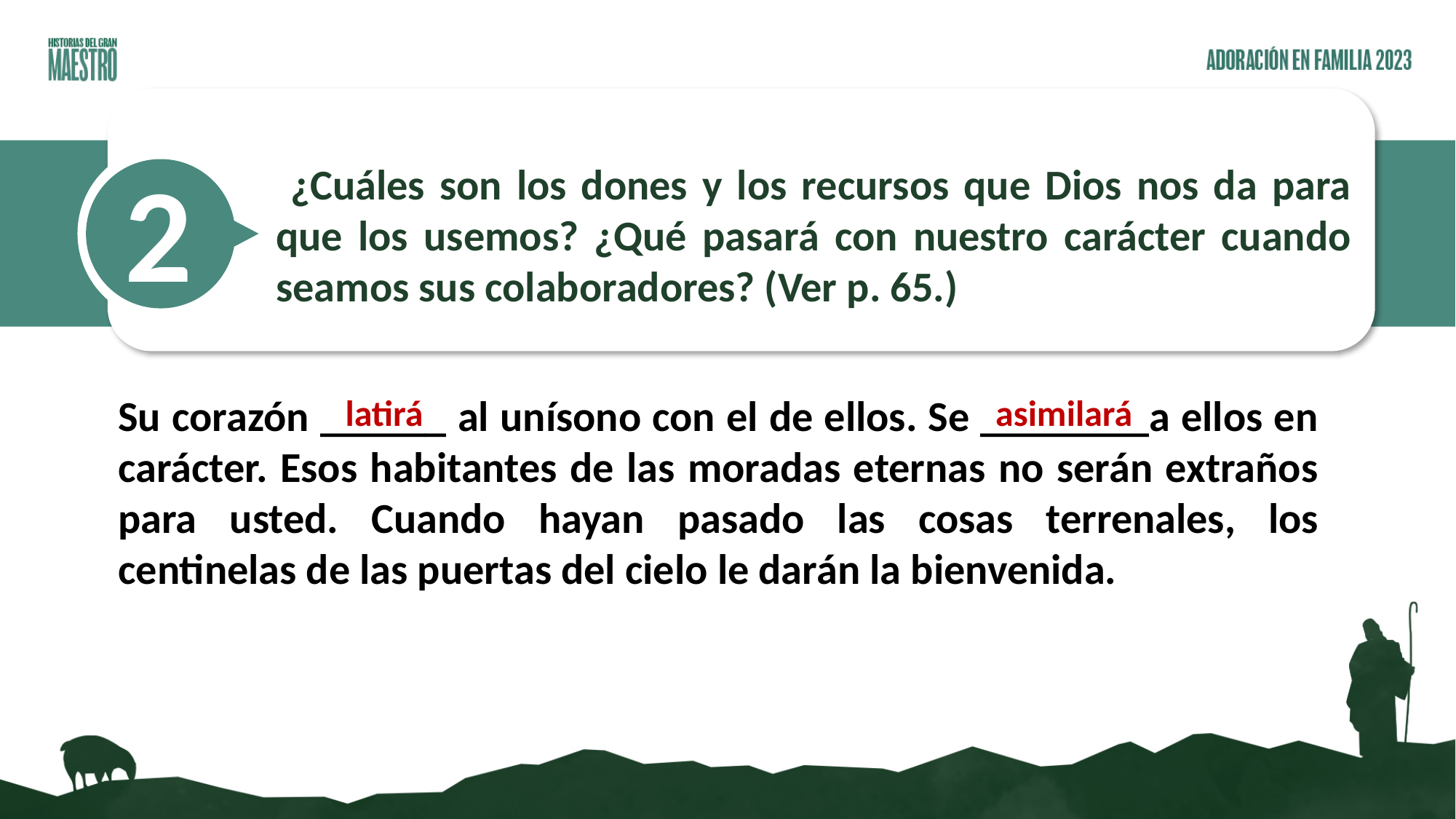

2

 ¿Cuáles son los dones y los recursos que Dios nos da para que los usemos? ¿Qué pasará con nuestro carácter cuando seamos sus colaboradores? (Ver p. 65.)
Su corazón ______ al unísono con el de ellos. Se ________a ellos en carácter. Esos habitantes de las moradas eternas no serán extraños para usted. Cuando hayan pasado las cosas terrenales, los centinelas de las puertas del cielo le darán la bienvenida.
latirá
asimilará